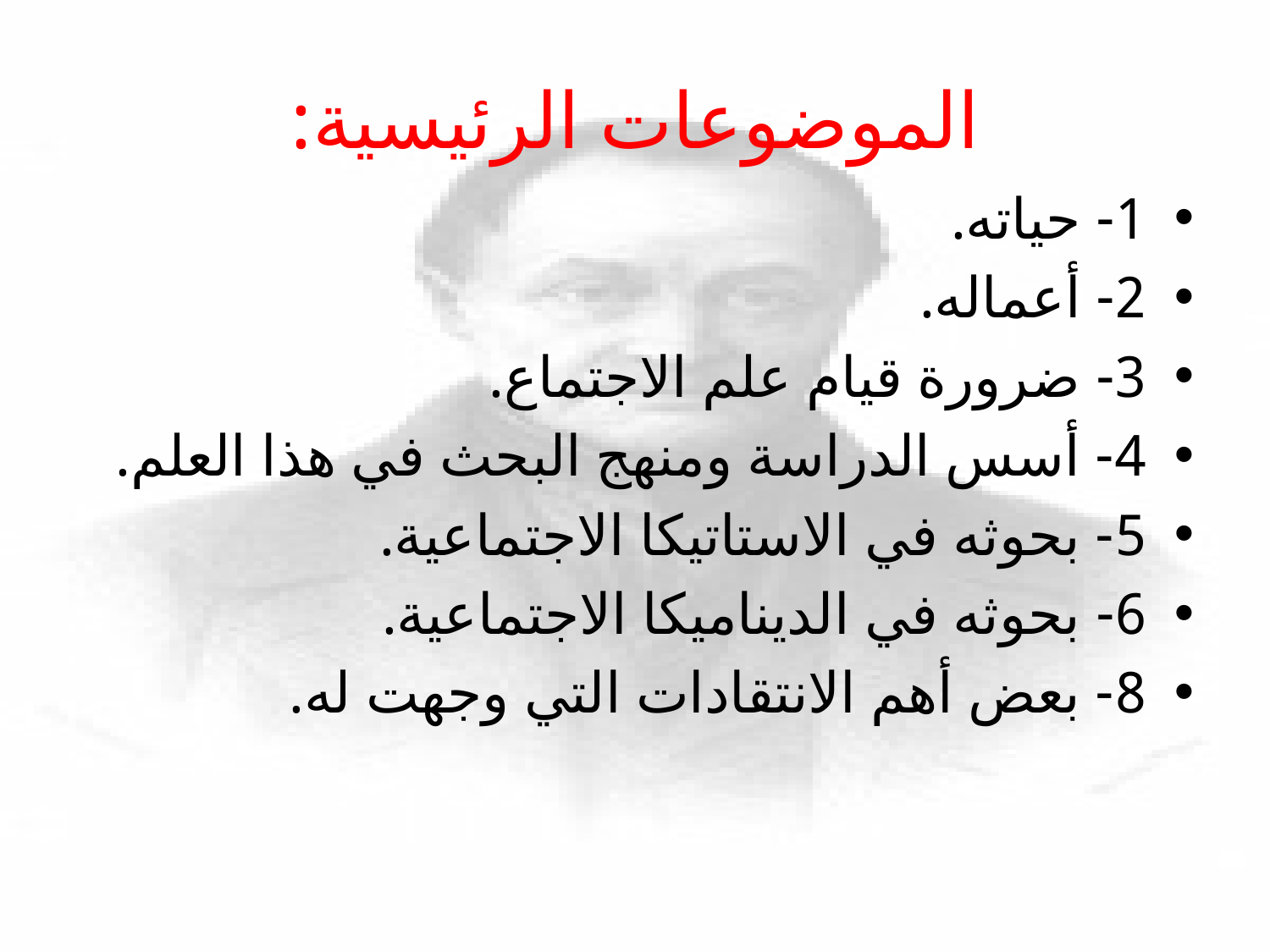

# الموضوعات الرئيسية:
1- حياته.
2- أعماله.
3- ضرورة قيام علم الاجتماع.
4- أسس الدراسة ومنهج البحث في هذا العلم.
5- بحوثه في الاستاتيكا الاجتماعية.
6- بحوثه في الديناميكا الاجتماعية.
8- بعض أهم الانتقادات التي وجهت له.